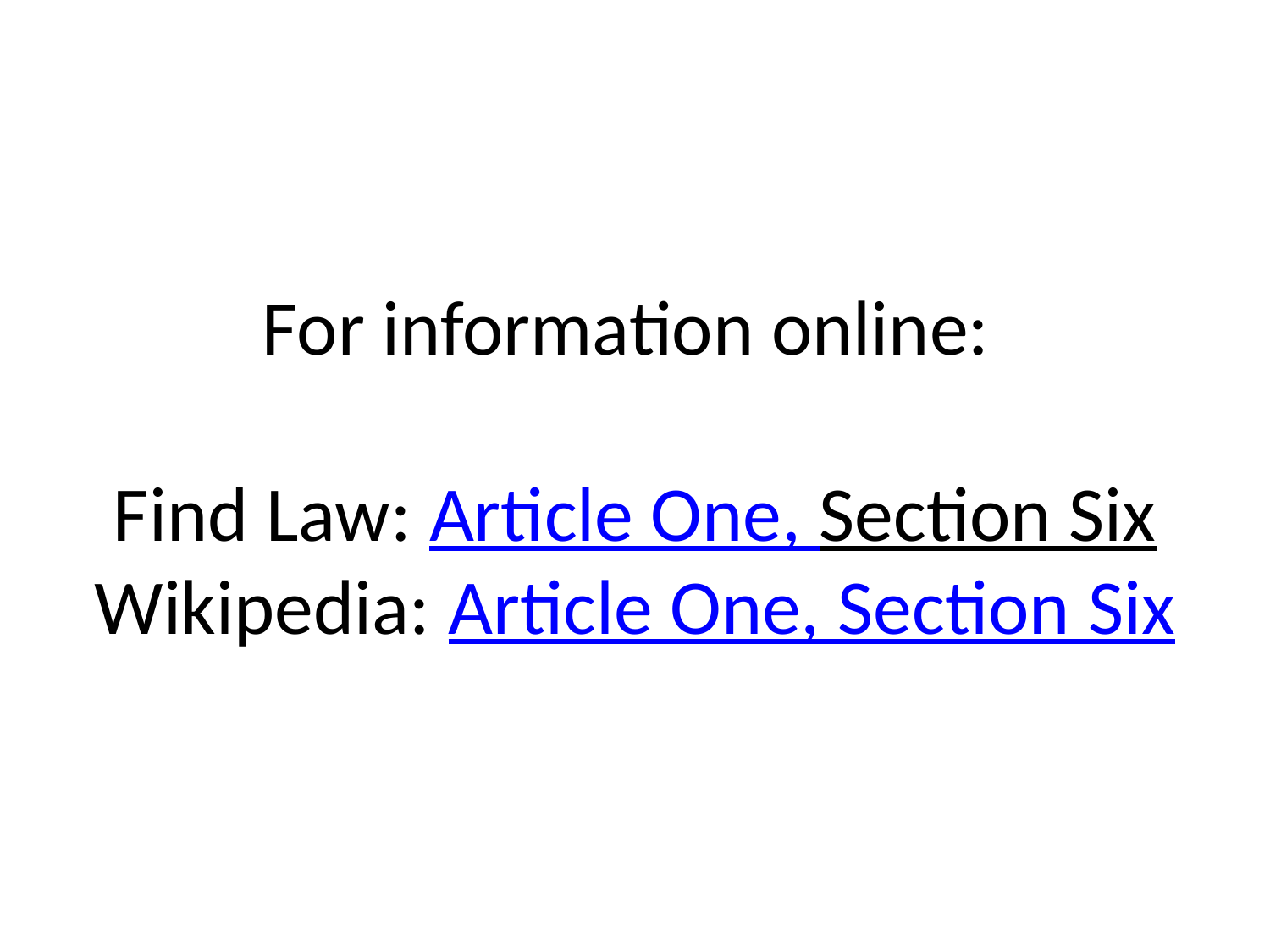

# For information online: Find Law: Article One, Section Six Wikipedia: Article One, Section Six